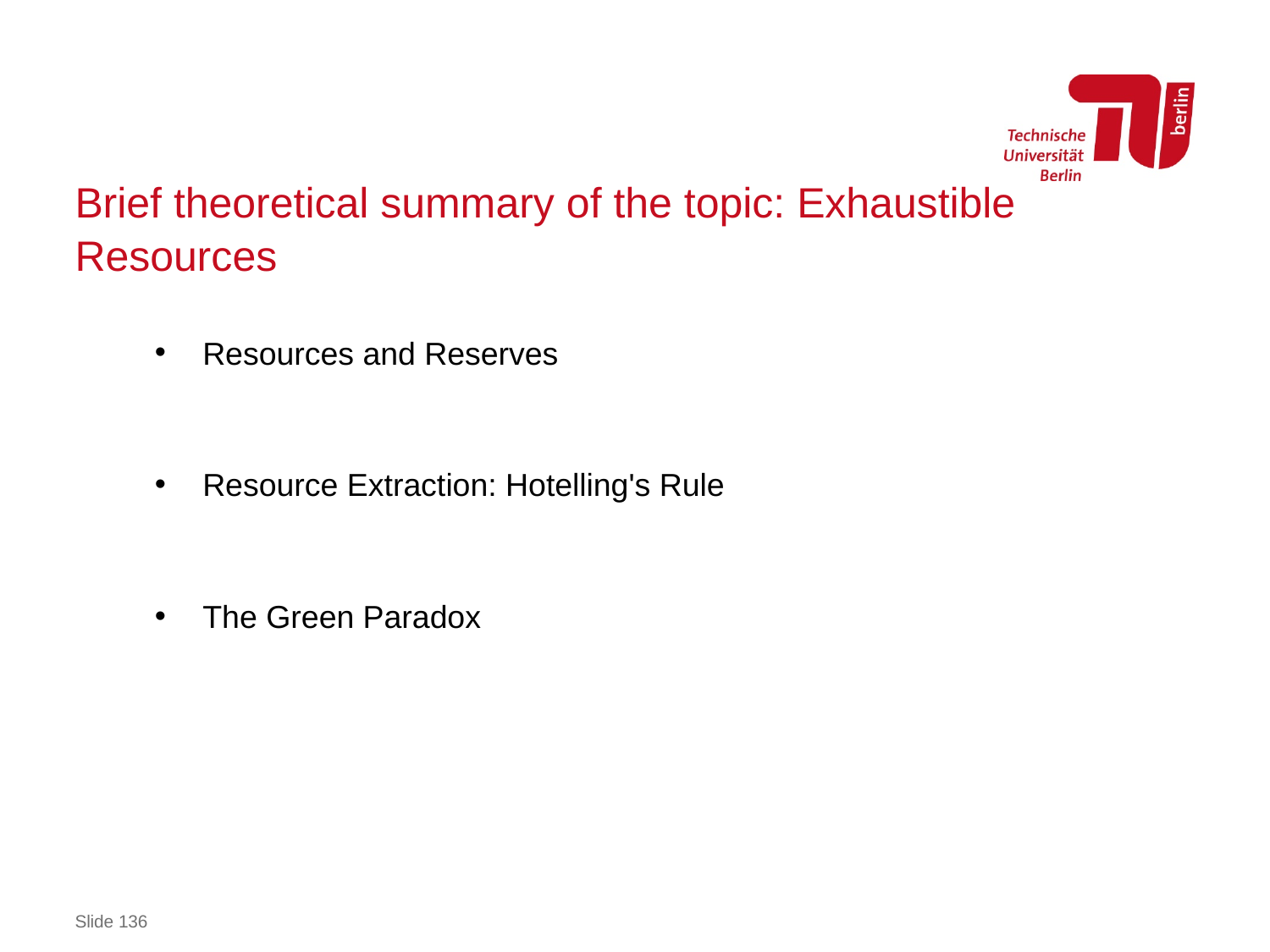

# Brief theoretical summary of the topic: Exhaustible Resources

Resources and Reserves

Resource Extraction: Hotelling's Rule

The Green Paradox
Slide 136